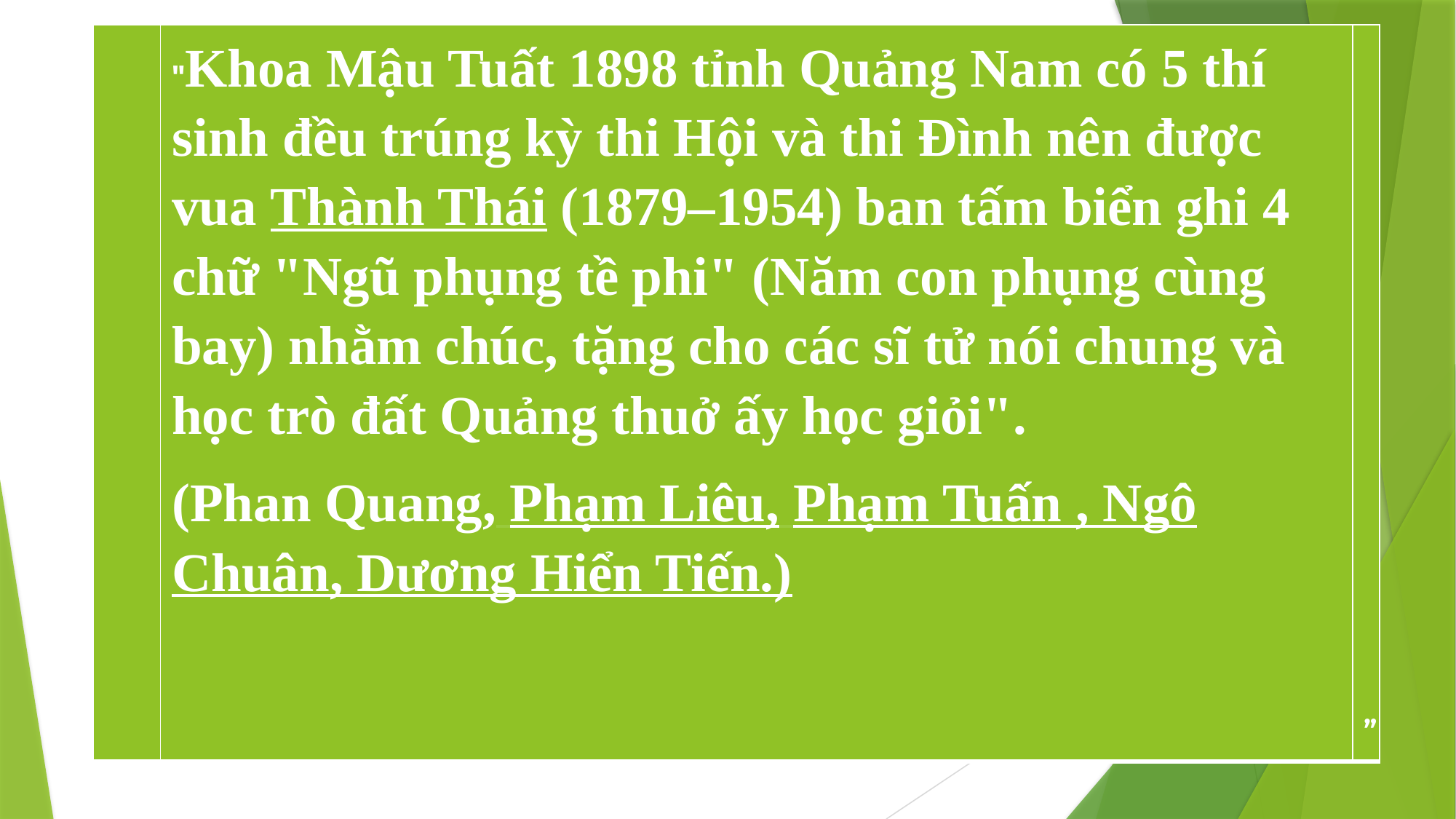

|  | "Khoa Mậu Tuất 1898 tỉnh Quảng Nam có 5 thí sinh đều trúng kỳ thi Hội và thi Đình nên được vua Thành Thái (1879–1954) ban tấm biển ghi 4 chữ "Ngũ phụng tề phi" (Năm con phụng cùng bay) nhằm chúc, tặng cho các sĩ tử nói chung và học trò đất Quảng thuở ấy học giỏi". (Phan Quang, Phạm Liêu, Phạm Tuấn , Ngô Chuân, Dương Hiển Tiến.) | ” |
| --- | --- | --- |